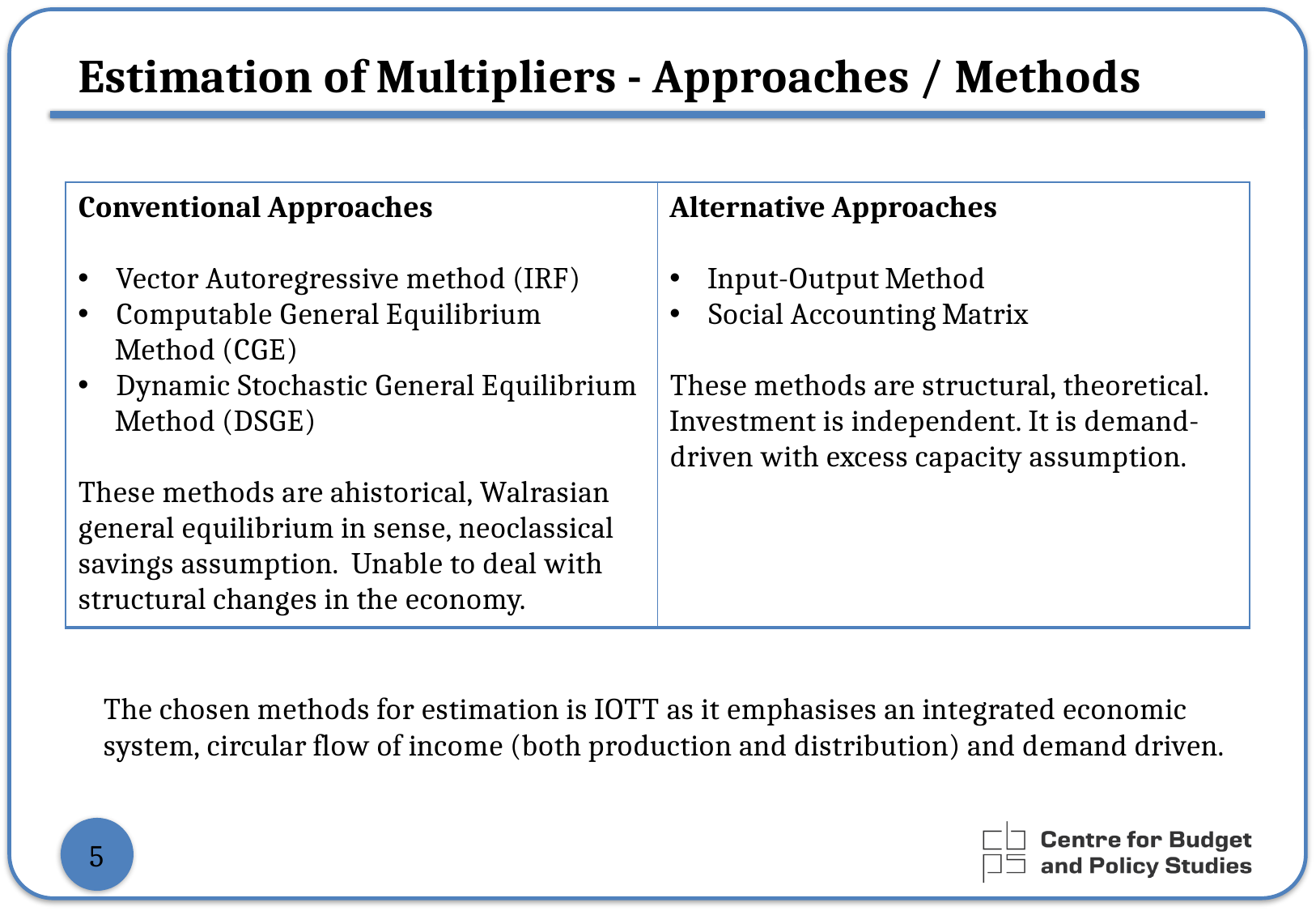

# Estimation of Multipliers - Approaches / Methods
| Conventional Approaches Vector Autoregressive method (IRF) Computable General Equilibrium Method (CGE) Dynamic Stochastic General Equilibrium Method (DSGE) These methods are ahistorical, Walrasian general equilibrium in sense, neoclassical savings assumption. Unable to deal with structural changes in the economy. | Alternative Approaches Input-Output Method Social Accounting Matrix These methods are structural, theoretical. Investment is independent. It is demand-driven with excess capacity assumption. |
| --- | --- |
The chosen methods for estimation is IOTT as it emphasises an integrated economic system, circular flow of income (both production and distribution) and demand driven.